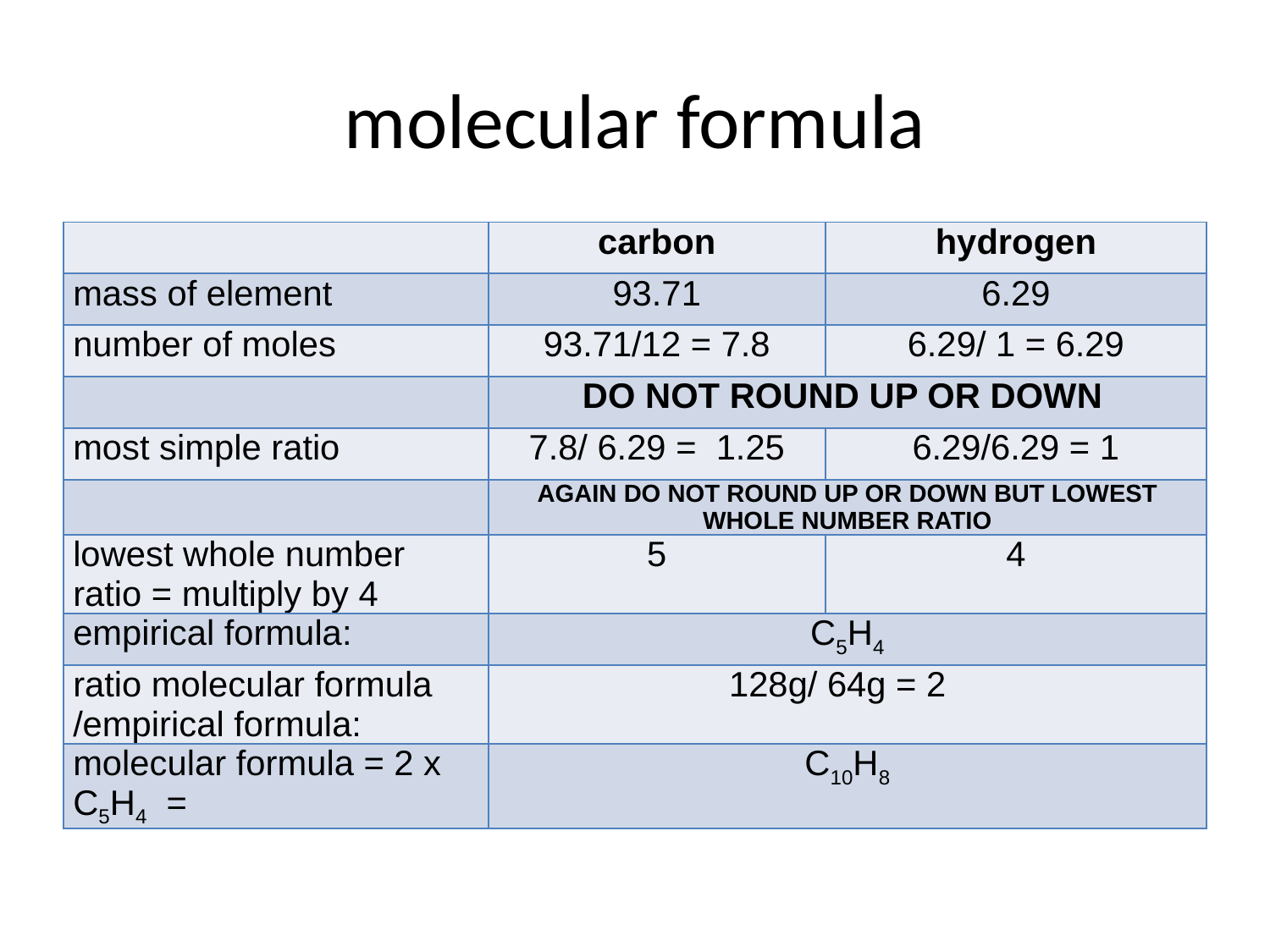

# molecular formula
|  | carbon | hydrogen |
| --- | --- | --- |
| mass of element | 93.71 | 6.29 |
| number of moles | 93.71/12 = 7.8 | 6.29/ 1 = 6.29 |
|  | DO NOT ROUND UP OR DOWN |  |
| most simple ratio | 7.8/ 6.29 = 1.25 | 6.29/6.29 = 1 |
|  | AGAIN DO NOT ROUND UP OR DOWN BUT LOWEST WHOLE NUMBER RATIO |  |
| lowest whole number ratio = multiply by 4 | 5 | 4 |
| empirical formula: | C5H4 |  |
| ratio molecular formula /empirical formula: | 128g/ 64g = 2 |  |
| molecular formula = 2 x C5H4 = | C10H8 |  |